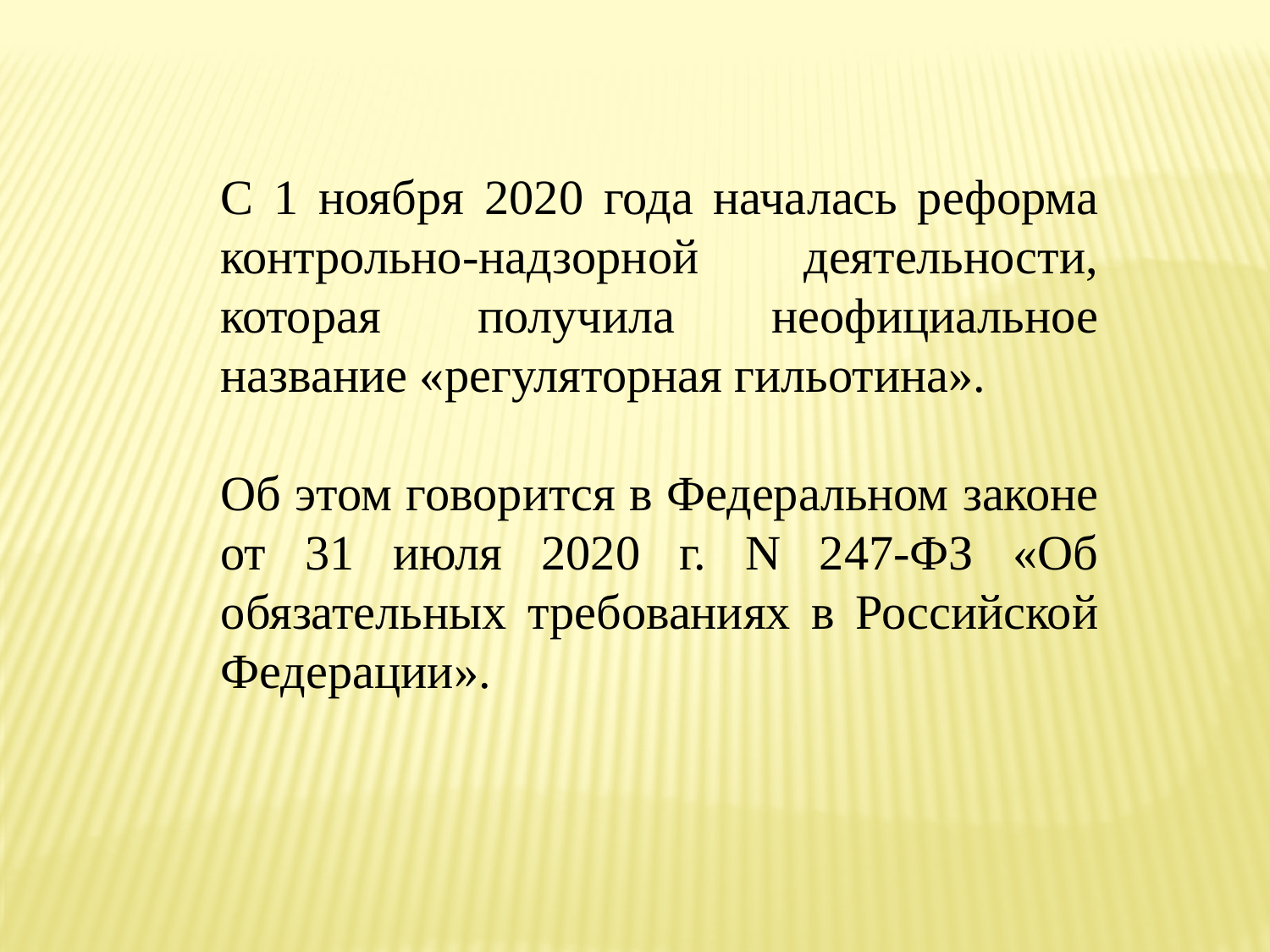

С 1 ноября 2020 года началась реформа контрольно-надзорной деятельности, которая получила неофициальное название «регуляторная гильотина».

Об этом говорится в Федеральном законе от 31 июля 2020 г. N 247-ФЗ «Об обязательных требованиях в Российской Федерации».